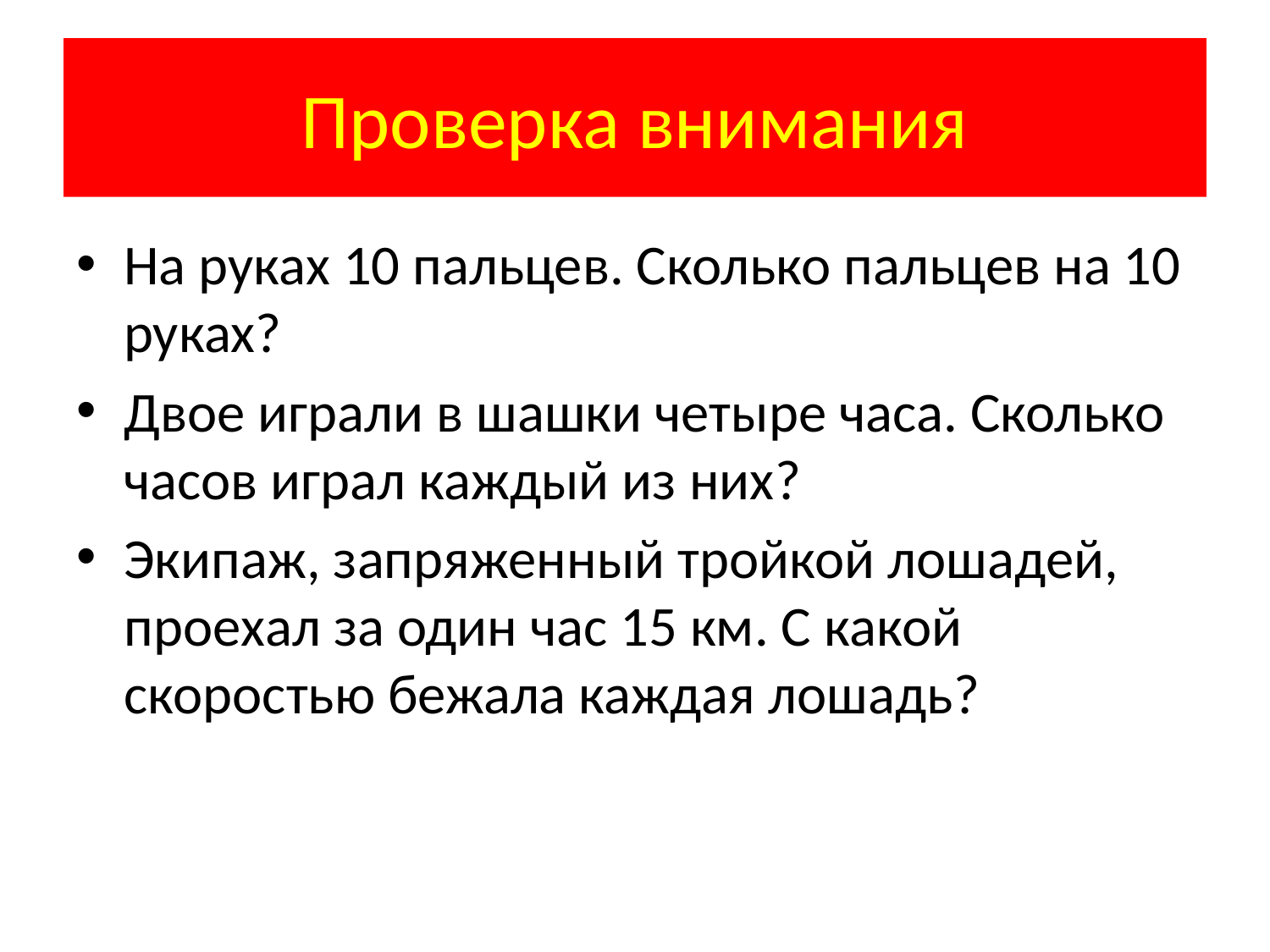

# Проверка внимания
На руках 10 пальцев. Сколько пальцев на 10 руках?
Двое играли в шашки четыре часа. Сколько часов играл каждый из них?
Экипаж, запряженный тройкой лошадей, проехал за один час 15 км. С какой скоростью бежала каждая лошадь?